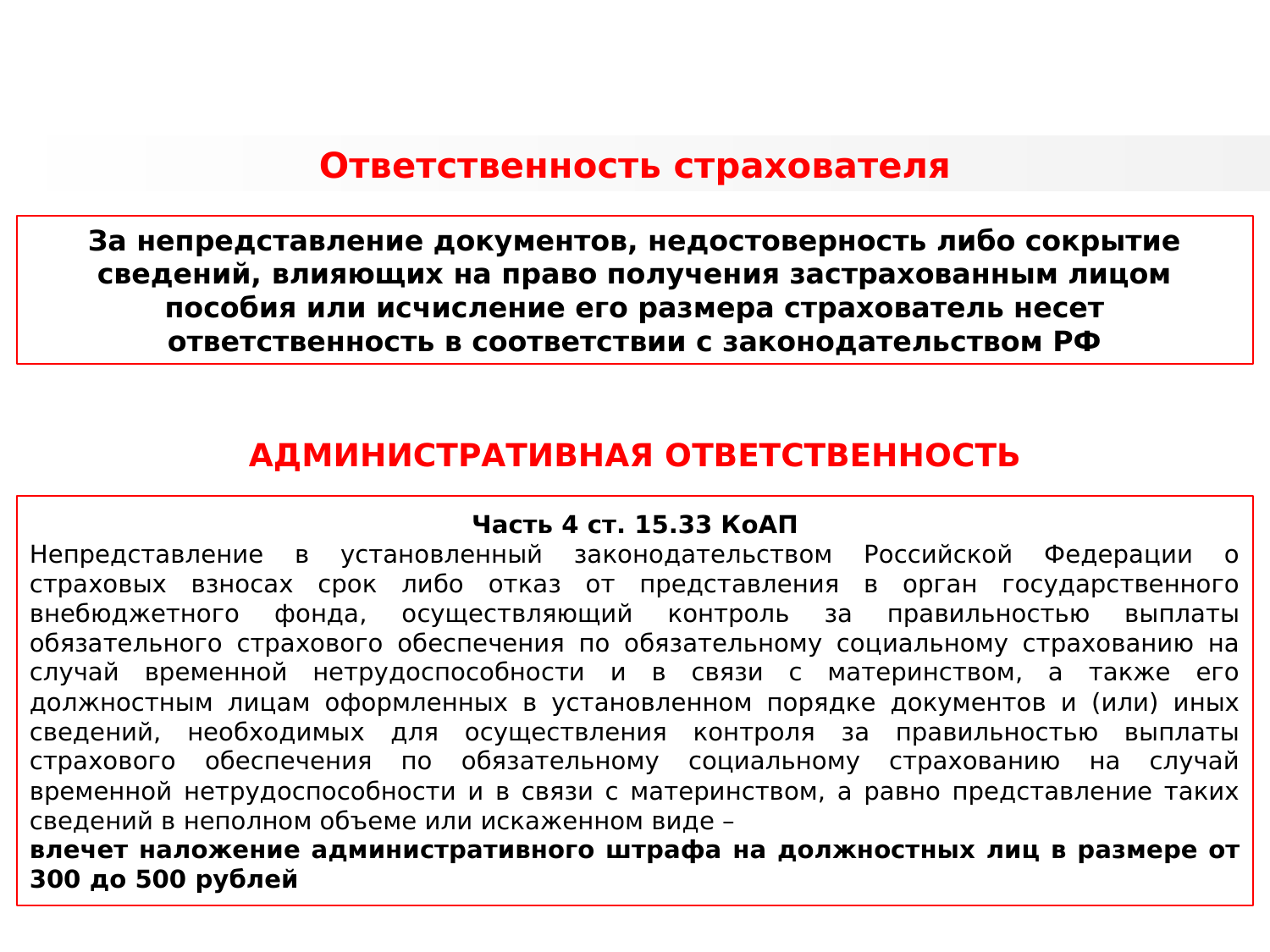

Ответственность страхователя
За непредставление документов, недостоверность либо сокрытие сведений, влияющих на право получения застрахованным лицом пособия или исчисление его размера страхователь несет ответственность в соответствии с законодательством РФ
АДМИНИСТРАТИВНАЯ ОТВЕТСТВЕННОСТЬ
Часть 4 ст. 15.33 КоАП
Непредставление в установленный законодательством Российской Федерации о страховых взносах срок либо отказ от представления в орган государственного внебюджетного фонда, осуществляющий контроль за правильностью выплаты обязательного страхового обеспечения по обязательному социальному страхованию на случай временной нетрудоспособности и в связи с материнством, а также его должностным лицам оформленных в установленном порядке документов и (или) иных сведений, необходимых для осуществления контроля за правильностью выплаты страхового обеспечения по обязательному социальному страхованию на случай временной нетрудоспособности и в связи с материнством, а равно представление таких сведений в неполном объеме или искаженном виде –
влечет наложение административного штрафа на должностных лиц в размере от 300 до 500 рублей